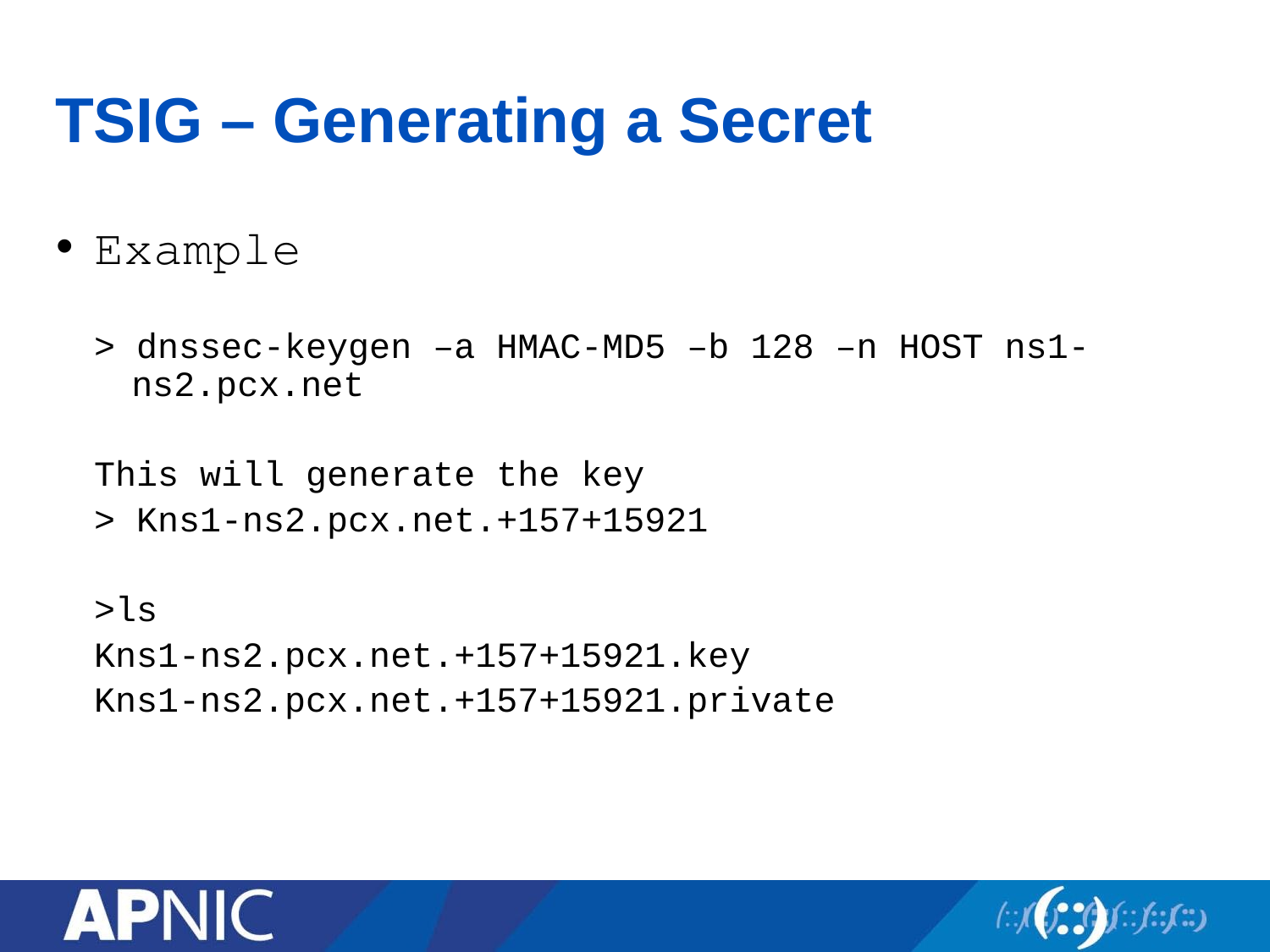

# TSIG – Generating a Secret
Example

> dnssec-keygen –a HMAC-MD5 –b 128 –n HOST ns1-ns2.pcx.net

This will generate the key
> Kns1-ns2.pcx.net.+157+15921

>ls
Kns1-ns2.pcx.net.+157+15921.key
Kns1-ns2.pcx.net.+157+15921.private